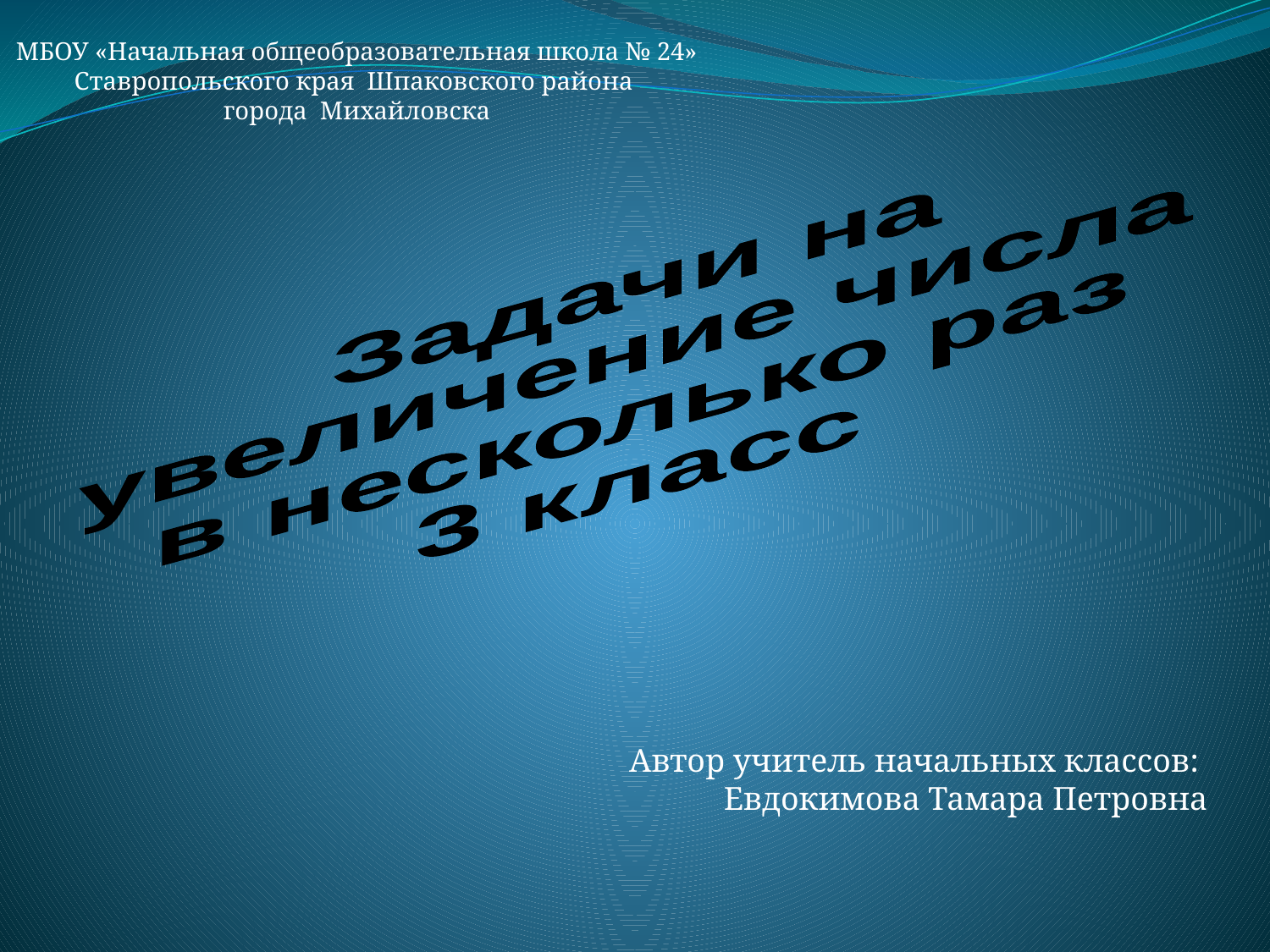

МБОУ «Начальная общеобразовательная школа № 24»
Ставропольского края  Шпаковского района
города  Михайловска

Задачи на
увеличение числа
в несколько раз
3 класс
Автор учитель начальных классов:
Евдокимова Тамара Петровна